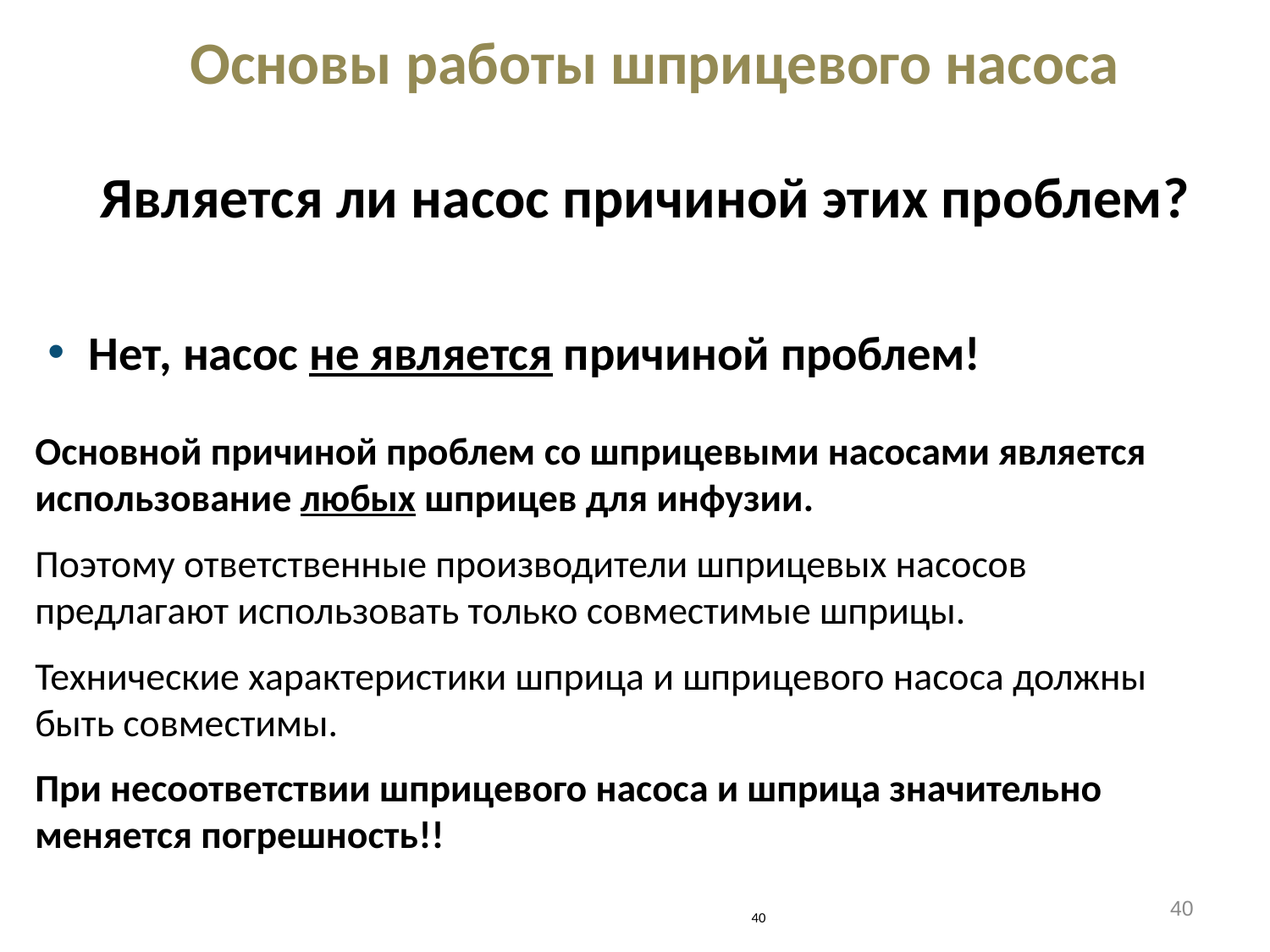

Основы работы шприцевого насоса
Является ли насос причиной этих проблем?
Нет, насос не является причиной проблем!

Основной причиной проблем со шприцевыми насосами является использование любых шприцев для инфузии.
Поэтому ответственные производители шприцевых насосов предлагают использовать только совместимые шприцы.
Технические характеристики шприца и шприцевого насоса должны быть совместимы.
При несоответствии шприцевого насоса и шприца значительно меняется погрешность!!
40
40